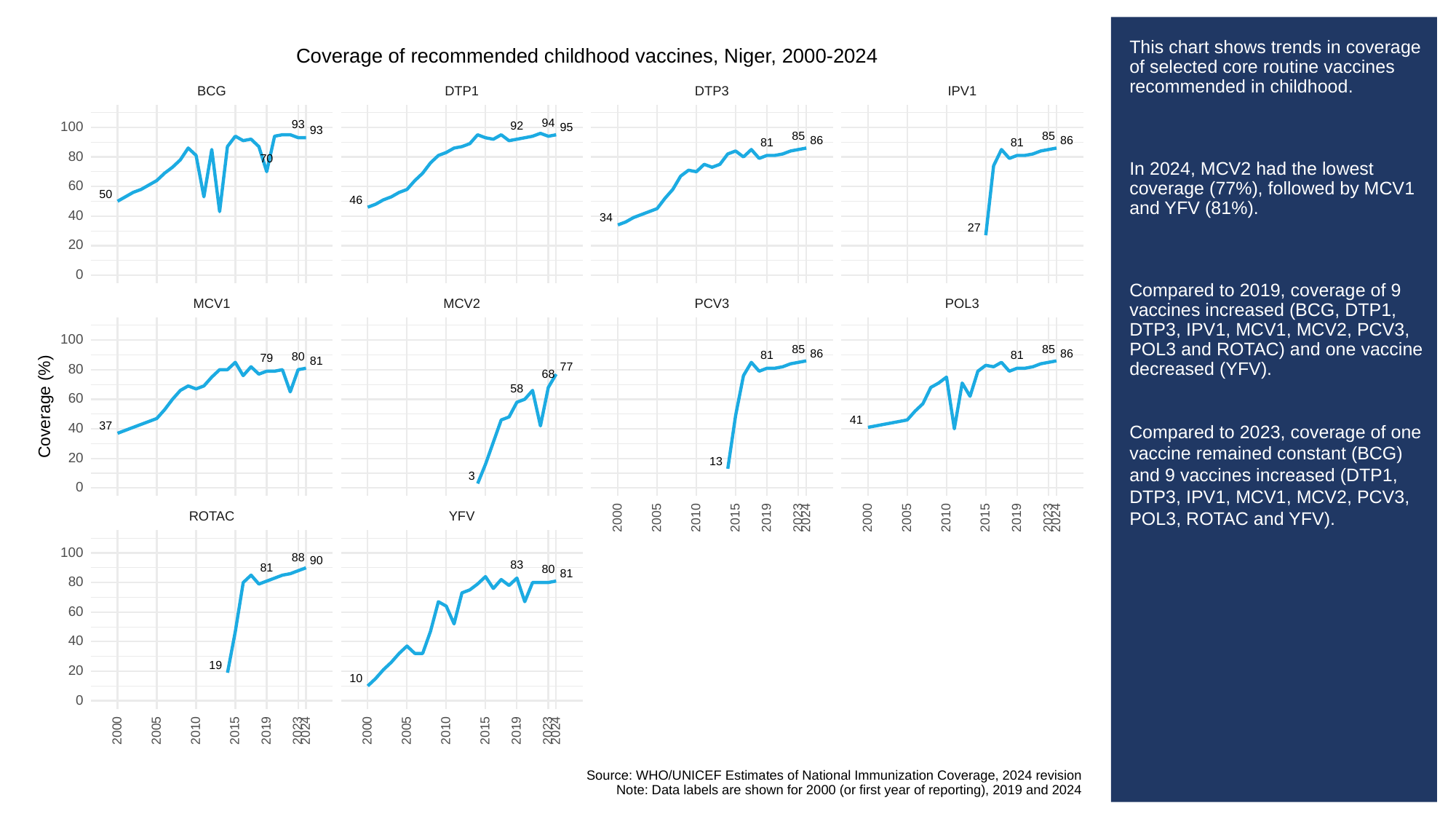

# This chart shows trends in coverage of selected core routine vaccines recommended in childhood.

In 2024, MCV2 had the lowest coverage (77%), followed by MCV1 and YFV (81%).

Compared to 2019, coverage of 9 vaccines increased (BCG, DTP1, DTP3, IPV1, MCV1, MCV2, PCV3, POL3 and ROTAC) and one vaccine decreased (YFV).

Compared to 2023, coverage of one vaccine remained constant (BCG) and 9 vaccines increased (DTP1, DTP3, IPV1, MCV1, MCV2, PCV3, POL3, ROTAC and YFV).

Coverage of recommended childhood vaccines, Niger, 2000-2024
BCG
DTP3
DTP1
IPV1

94
93
100
92
95
93

85
85

86
86
81
81

80
70

60

50
46

40
34

27

20

0

POL3
PCV3
MCV1
MCV2

100

85
85
86
86
81
81
80
79

81

77
80

68

58
60
Coverage (%)

41
37
40

20
13

3

0

ROTAC
YFV
2023
2023
2000
2005
2010
2015
2019
2024
2000
2005
2010
2015
2019
2024

100

88
90
83
81
80

81

80

60

40

19
20

10

0

2023
2023
2000
2005
2010
2015
2019
2024
2000
2005
2010
2015
2019
2024
Source: WHO/UNICEF Estimates of National Immunization Coverage, 2024 revision
Note: Data labels are shown for 2000 (or first year of reporting), 2019 and 2024